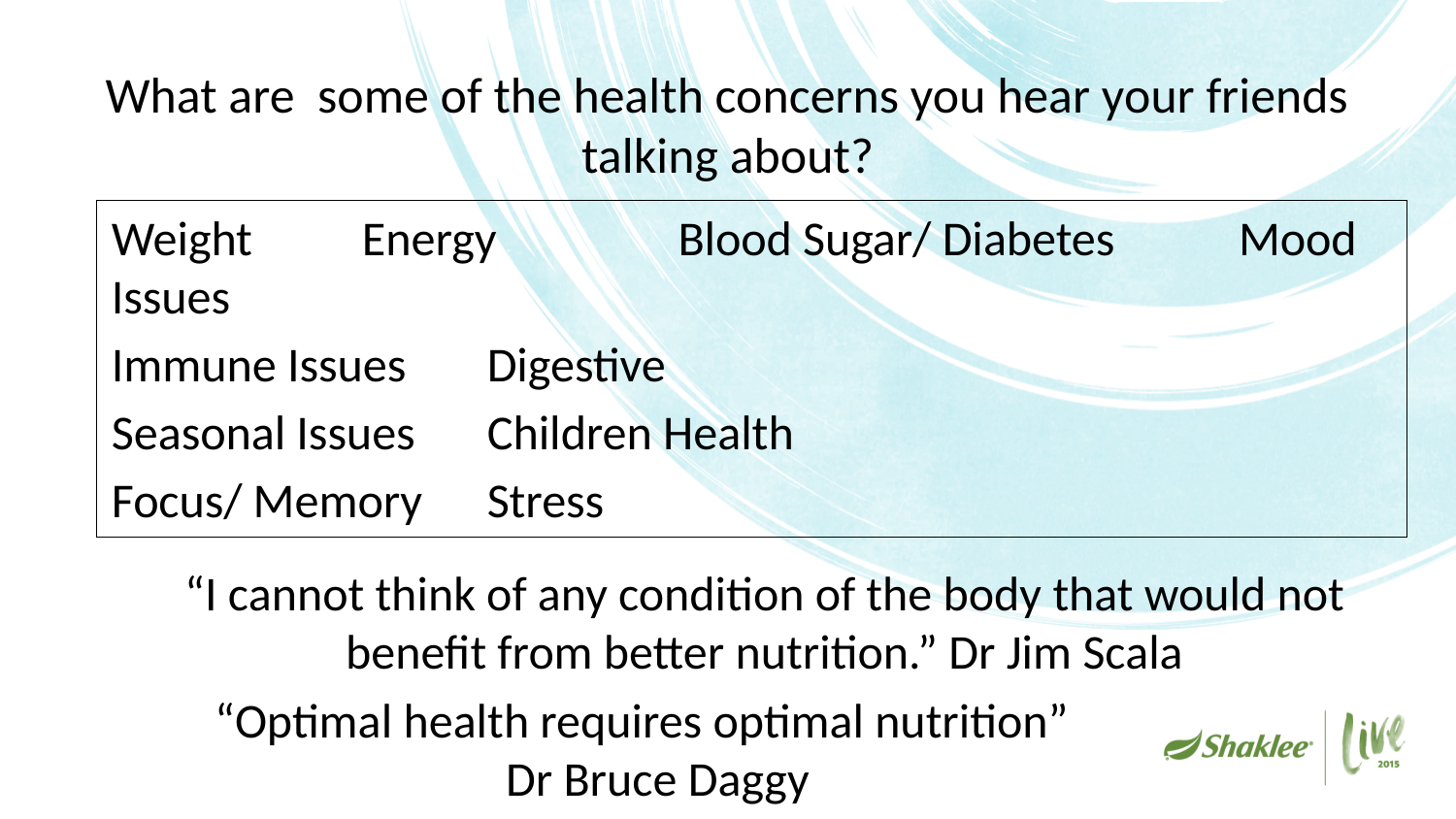

# What are  some of the health concerns you hear your friends talking about?
Weight								Energy        		      Blood Sugar/ Diabetes				Mood Issues
Immune Issues						Digestive
Seasonal Issues						Children Health
Focus/ Memory						Stress
“I cannot think of any condition of the body that would not benefit from better nutrition.” Dr Jim Scala
“Optimal health requires optimal nutrition”
		Dr Bruce Daggy